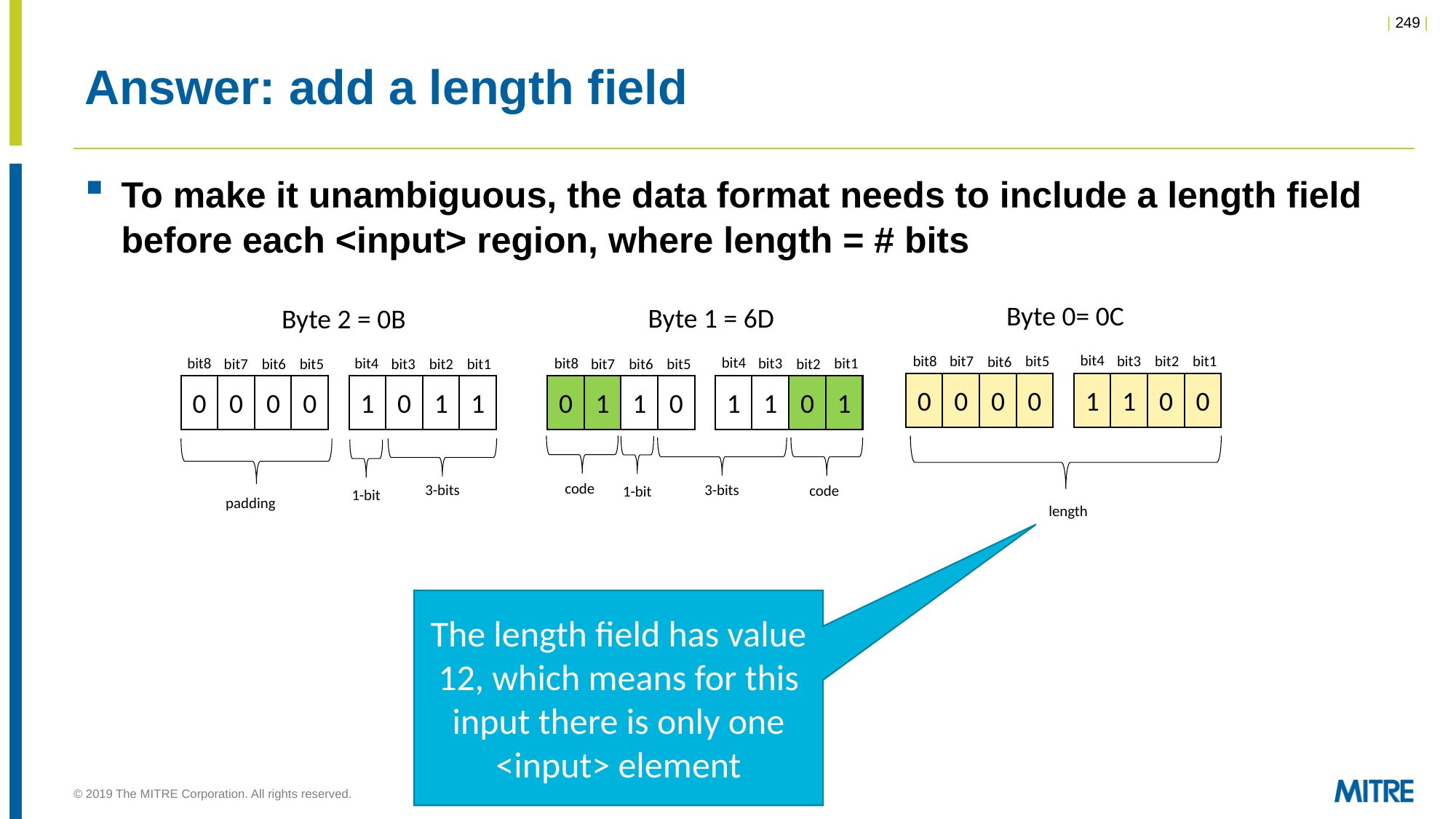

# Answer: add a length field
To make it unambiguous, the data format needs to include a length field before each <input> region, where length = # bits
Byte 0= 0C
Byte 1 = 6D
Byte 2 = 0B

bit4
bit8
bit3
bit1
bit7
bit5
bit2
bit6
bit4
bit8
bit4
bit3
bit1
bit8
bit7
bit5
bit2
bit3
bit1
bit6
bit7
bit5
bit2
bit6
0
1
0
0
1
0
0
0
1
1
0
1
1
0
0
1
0
1
0
0
1
1
0
0

code
3-bits
3-bits
code
1-bit
1-bit
padding
length
The length field has value 12, which means for this input there is only one <input> element
© 2019 The MITRE Corporation. All rights reserved.